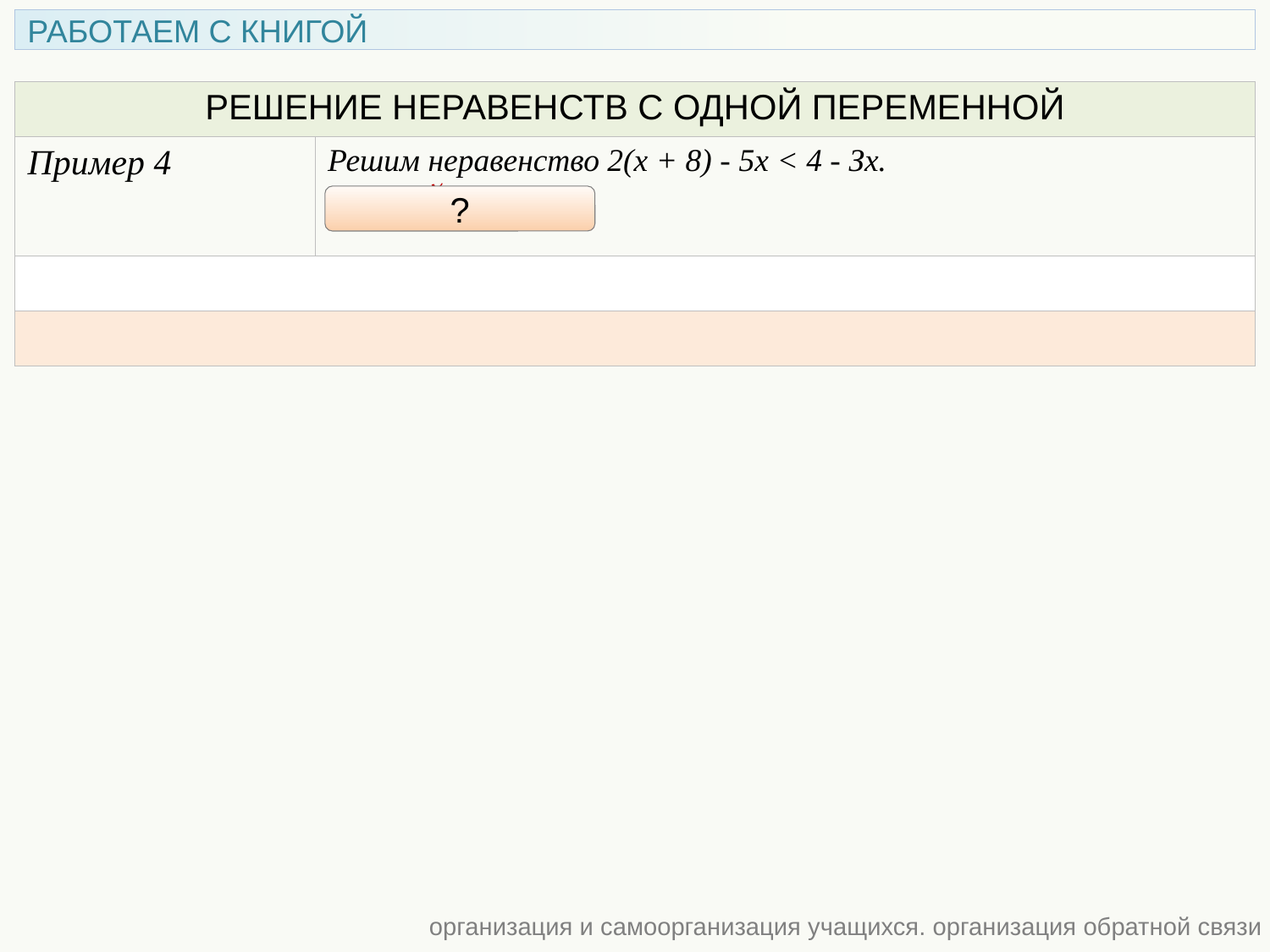

РАБОТАЕМ С КНИГОЙ
| РЕШЕНИЕ НЕРАВЕНСТВ С ОДНОЙ ПЕРЕМЕННОЙ |  |
| --- | --- |
| Пример 4 | Решим неравенство 2(х + 8) - 5х < 4 - Зх. решений нет. |
|  |  |
|  |  |
?
организация и самоорганизация учащихся. организация обратной связи